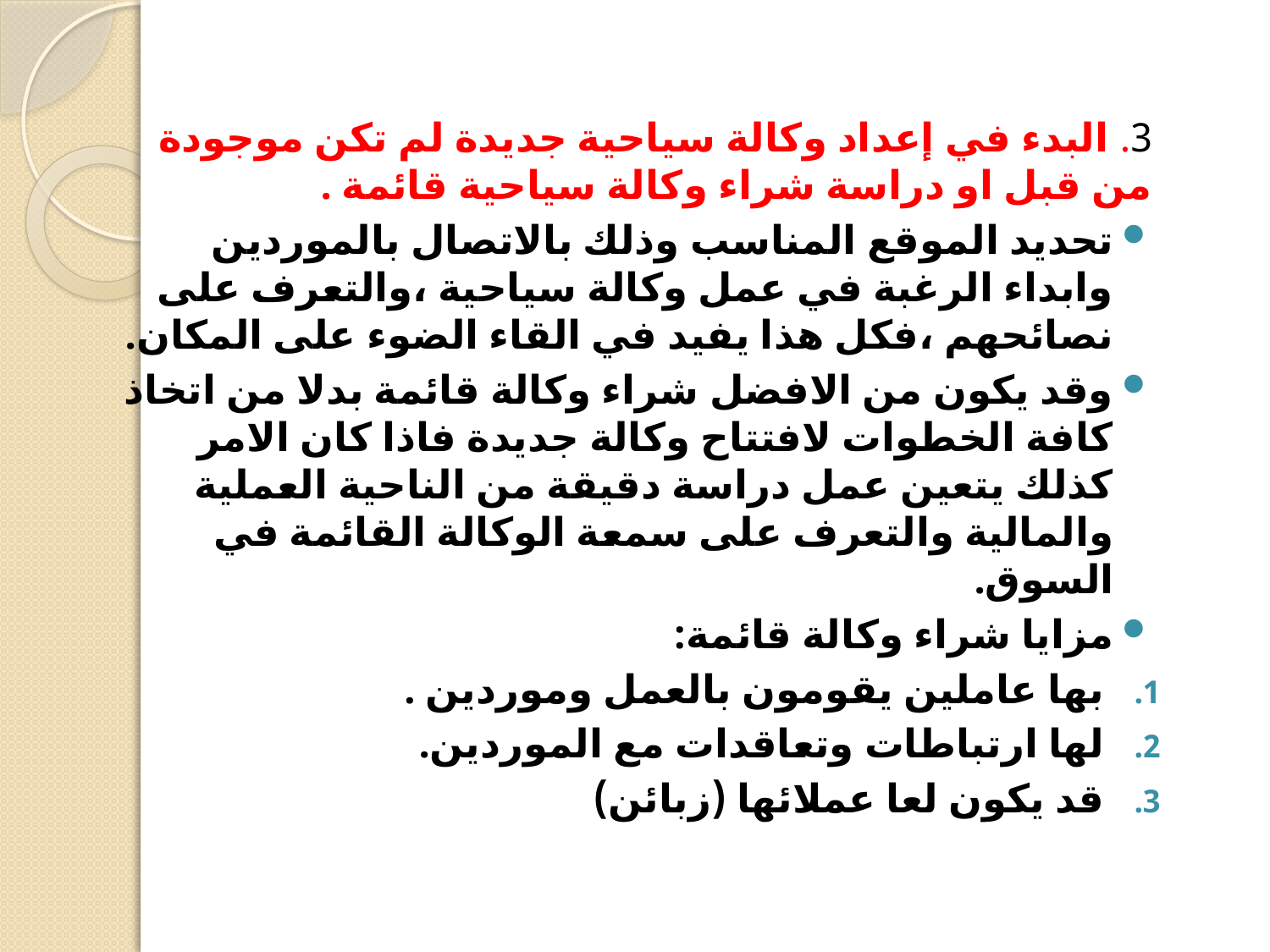

3. البدء في إعداد وكالة سياحية جديدة لم تكن موجودة من قبل او دراسة شراء وكالة سياحية قائمة .
تحديد الموقع المناسب وذلك بالاتصال بالموردين وابداء الرغبة في عمل وكالة سياحية ،والتعرف على نصائحهم ،فكل هذا يفيد في القاء الضوء على المكان.
وقد يكون من الافضل شراء وكالة قائمة بدلا من اتخاذ كافة الخطوات لافتتاح وكالة جديدة فاذا كان الامر كذلك يتعين عمل دراسة دقيقة من الناحية العملية والمالية والتعرف على سمعة الوكالة القائمة في السوق.
مزايا شراء وكالة قائمة:
بها عاملين يقومون بالعمل وموردين .
لها ارتباطات وتعاقدات مع الموردين.
قد يكون لعا عملائها (زبائن)